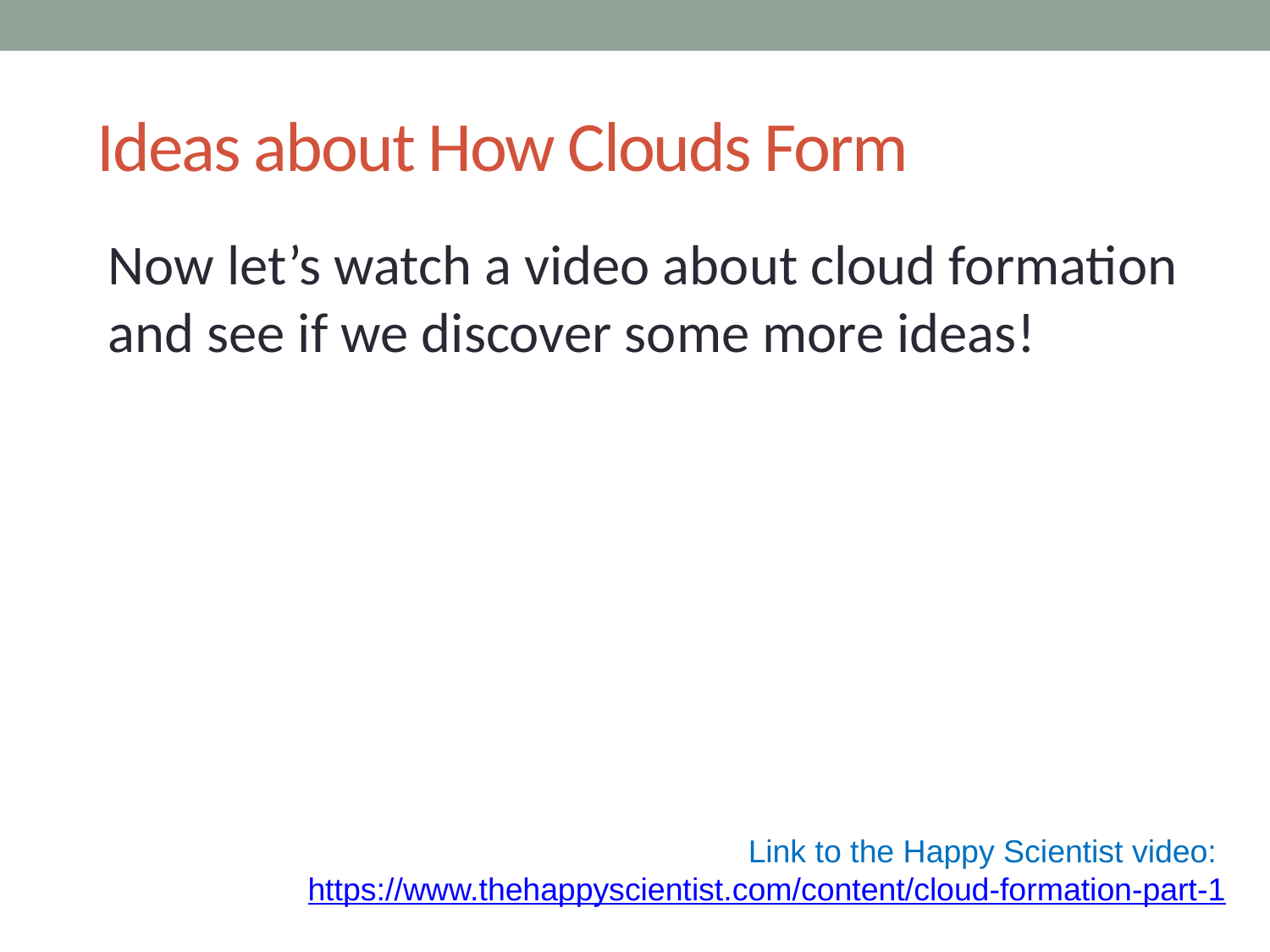

# Ideas about How Clouds Form
Now let’s watch a video about cloud formation and see if we discover some more ideas!
Link to the Happy Scientist video: https://www.thehappyscientist.com/content/cloud-formation-part-1